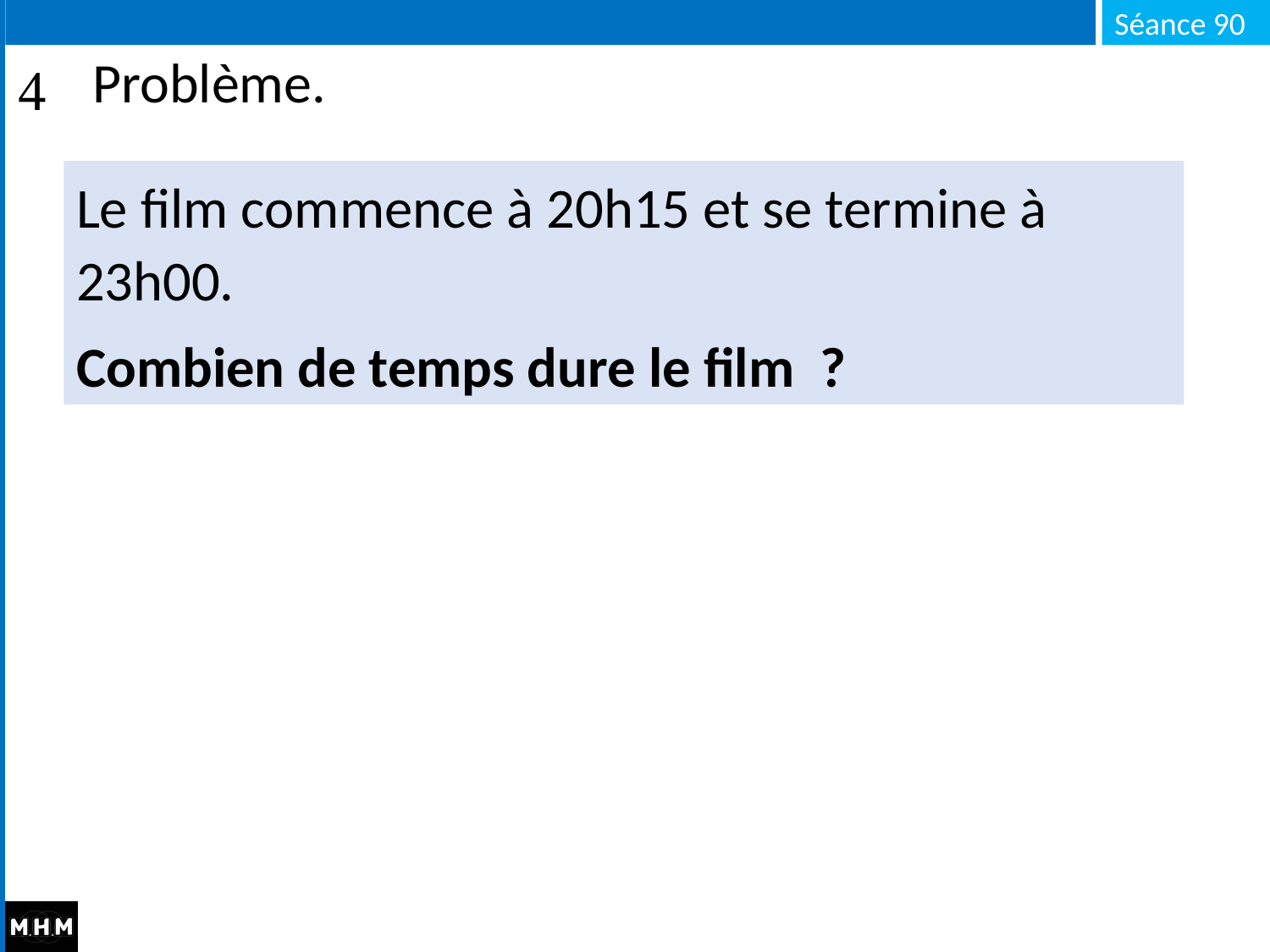

# Problème.
Le film commence à 20h15 et se termine à 23h00.
Combien de temps dure le film  ?